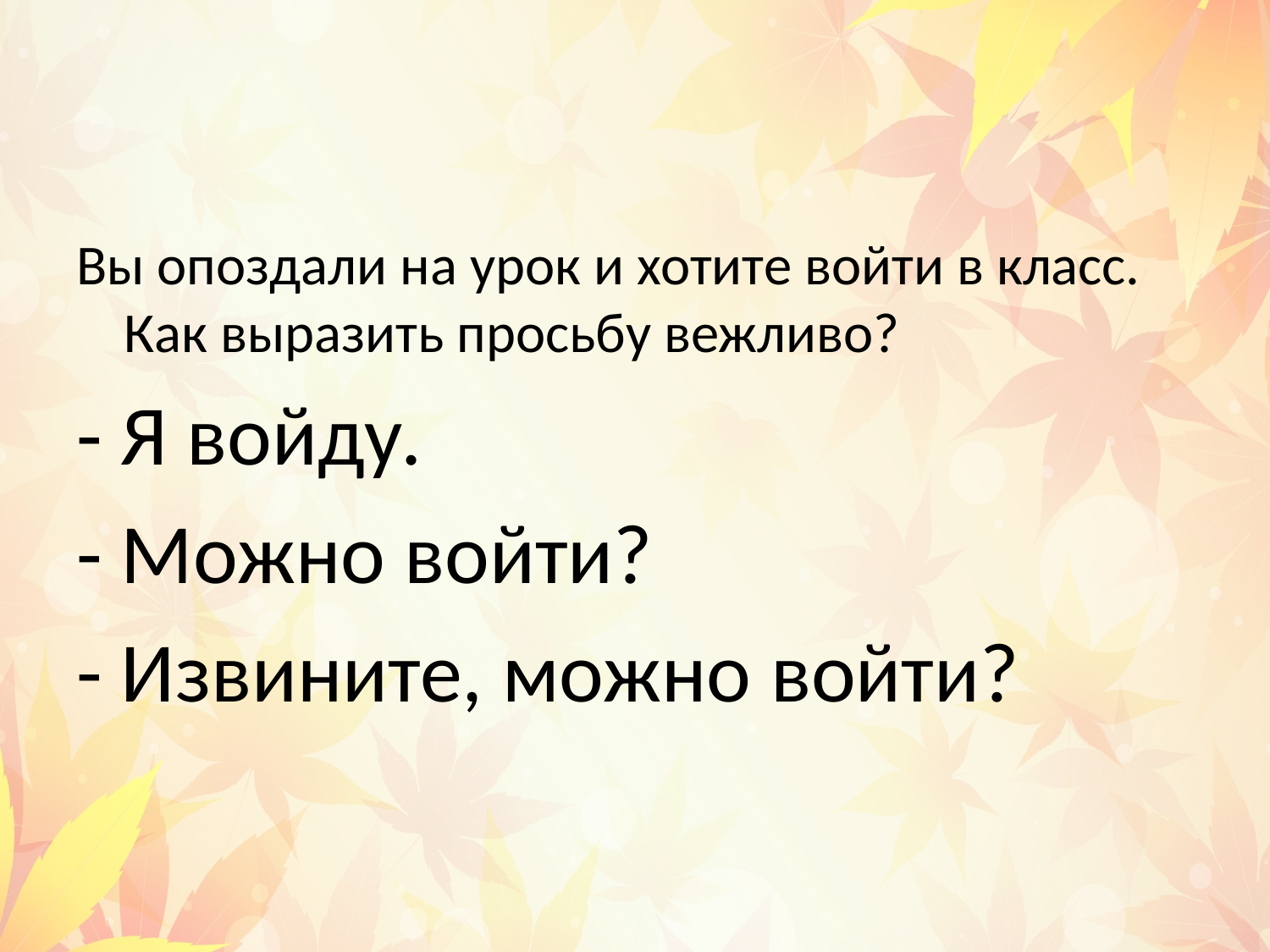

#
Вы опоздали на урок и хотите войти в класс. Как выразить просьбу вежливо?
- Я войду.
- Можно войти?
- Извините, можно войти?